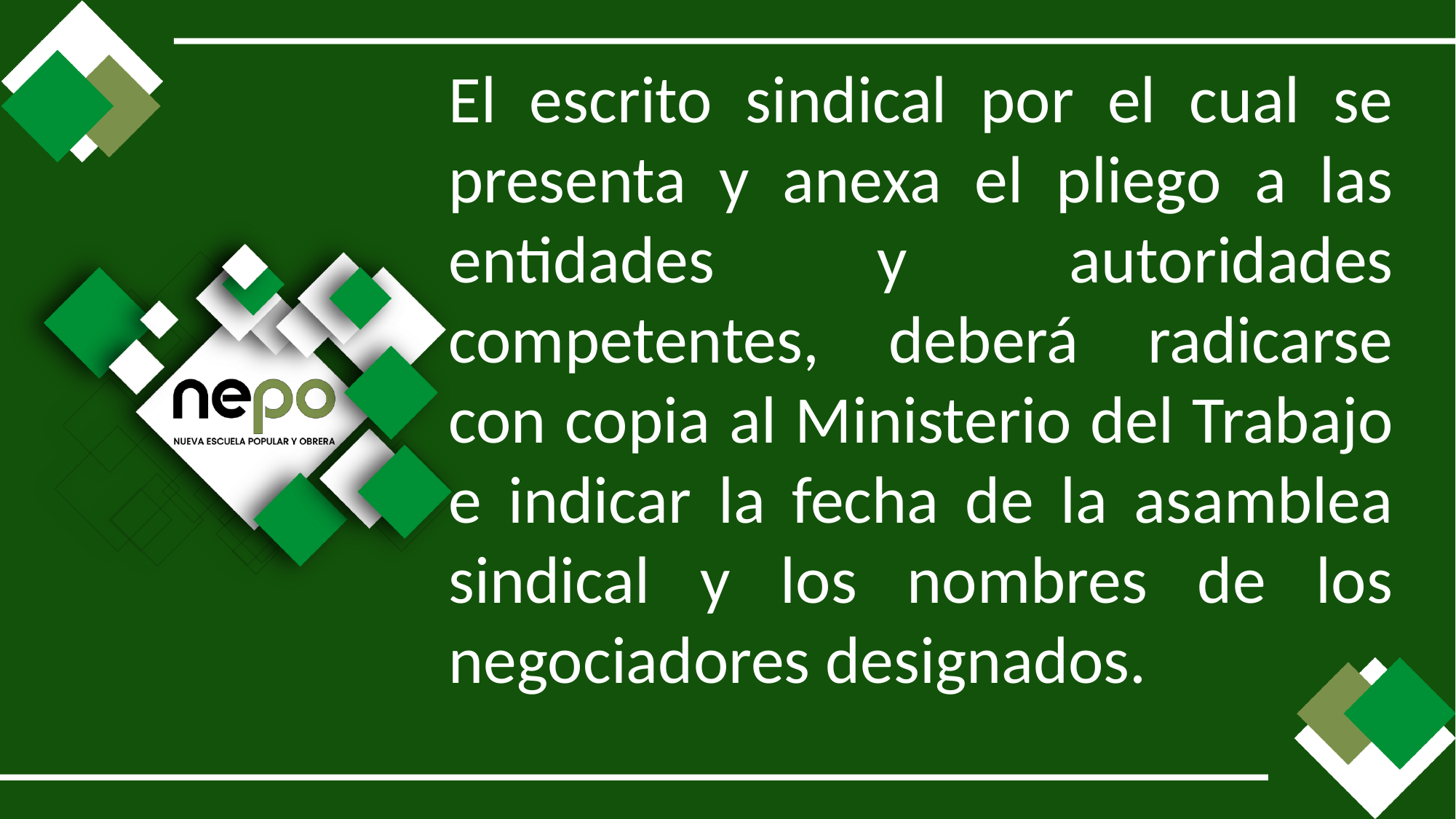

El escrito sindical por el cual se presenta y anexa el pliego a las entidades y autoridades competentes, deberá radicarse con copia al Ministerio del Trabajo e indicar la fecha de la asamblea sindical y los nombres de los negociadores designados.